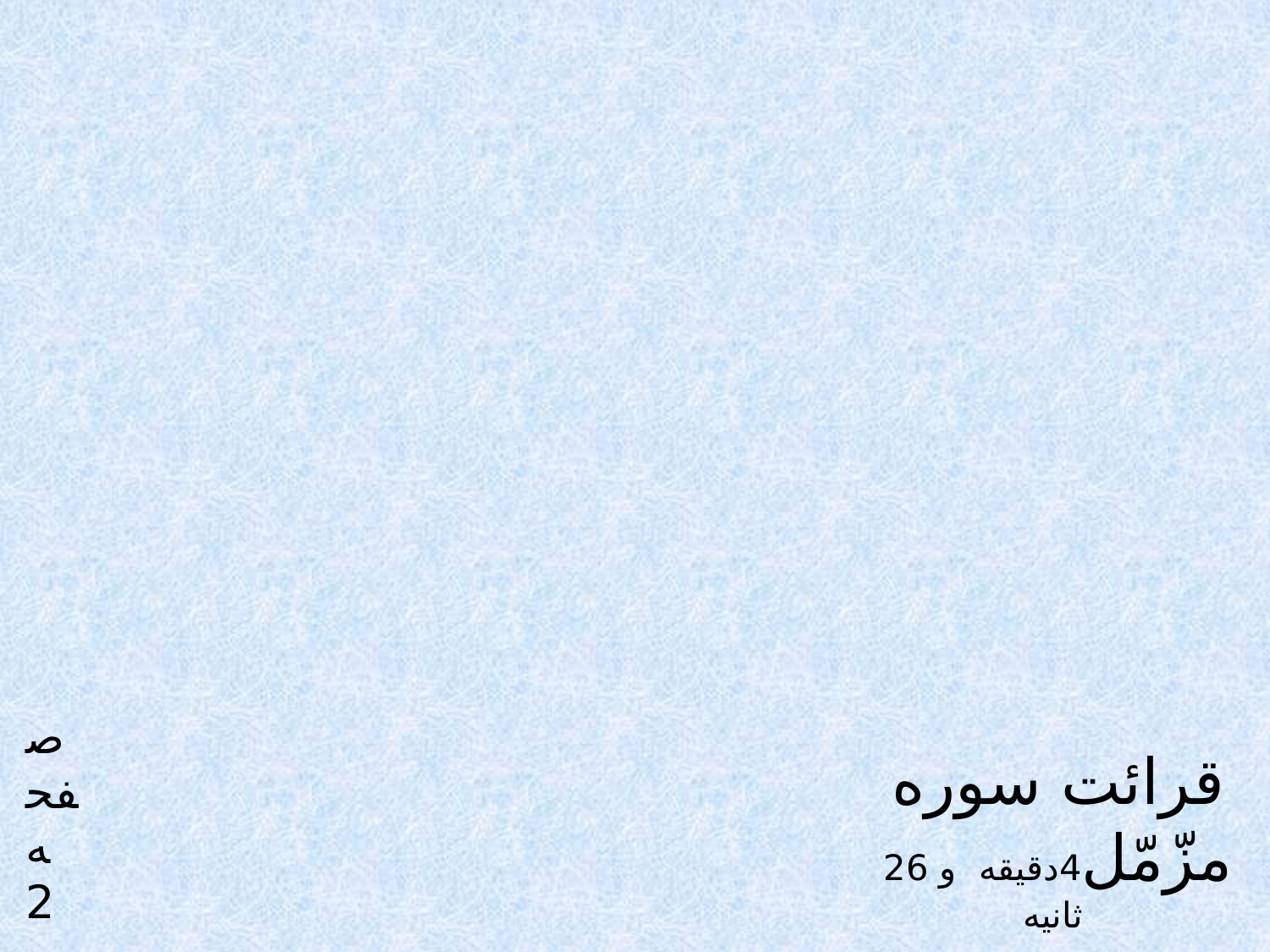

قرائت سوره مزّمّل4دقیقه  و 26  ثانیه
صفحه 2